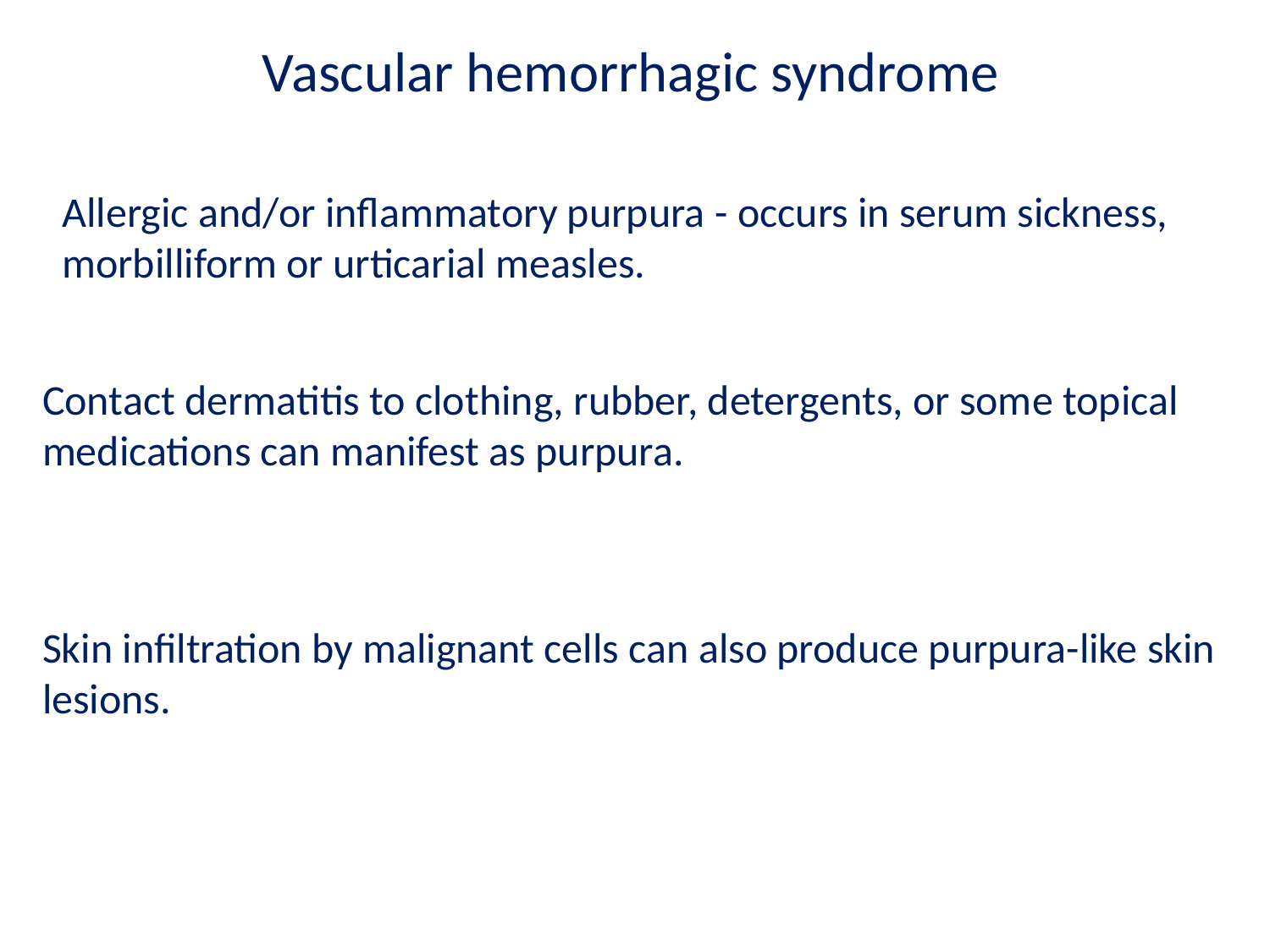

# Vascular hemorrhagic syndrome
Allergic and/or inflammatory purpura - occurs in serum sickness, morbilliform or urticarial measles.
Contact dermatitis to clothing, rubber, detergents, or some topical medications can manifest as purpura.
Skin infiltration by malignant cells can also produce purpura-like skin lesions.